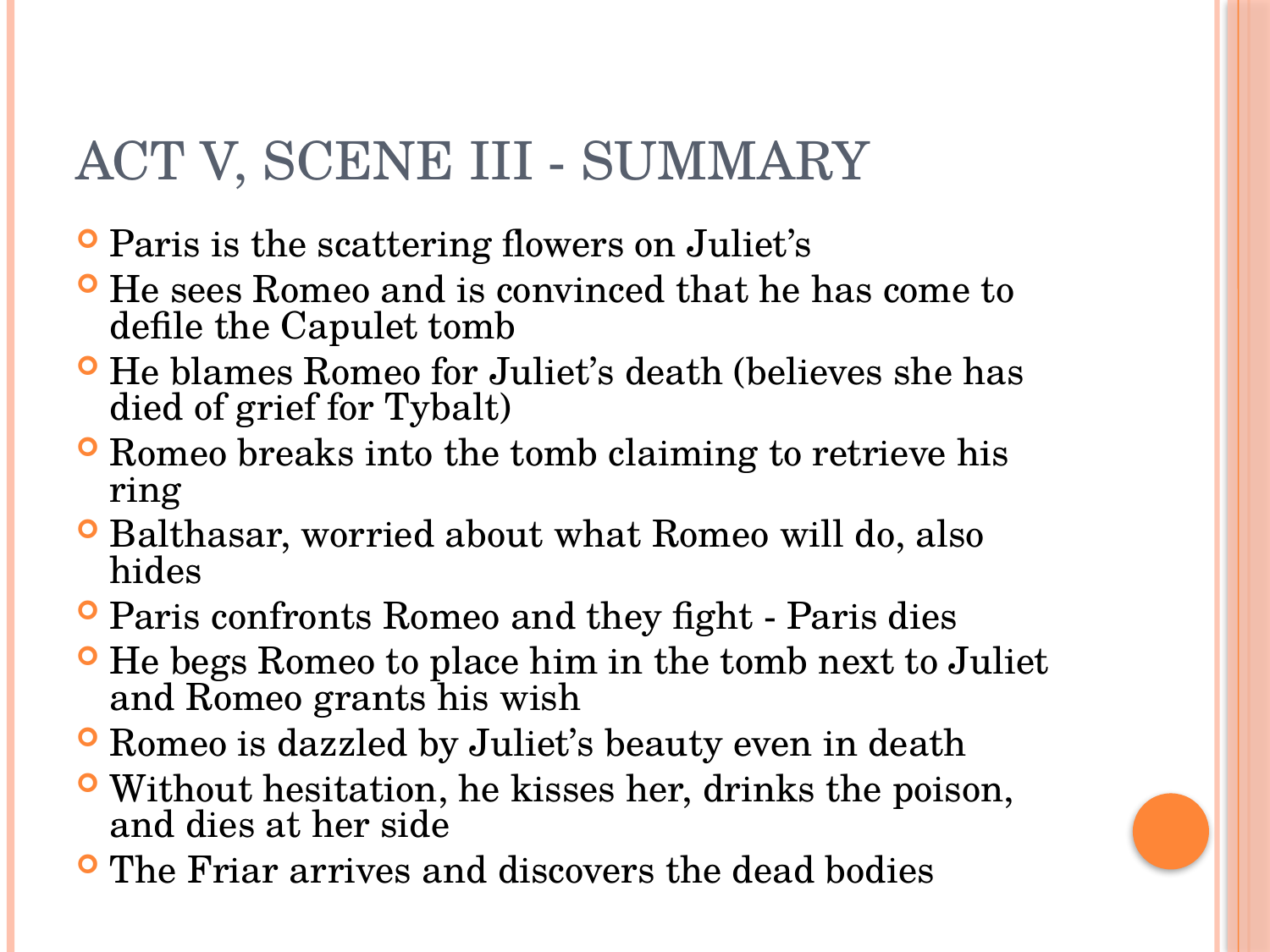

# Act V, Scene iii - Summary
Paris is the scattering flowers on Juliet’s
He sees Romeo and is convinced that he has come to defile the Capulet tomb
He blames Romeo for Juliet’s death (believes she has died of grief for Tybalt)
Romeo breaks into the tomb claiming to retrieve his ring
Balthasar, worried about what Romeo will do, also hides
Paris confronts Romeo and they fight - Paris dies
He begs Romeo to place him in the tomb next to Juliet and Romeo grants his wish
Romeo is dazzled by Juliet’s beauty even in death
Without hesitation, he kisses her, drinks the poison, and dies at her side
The Friar arrives and discovers the dead bodies